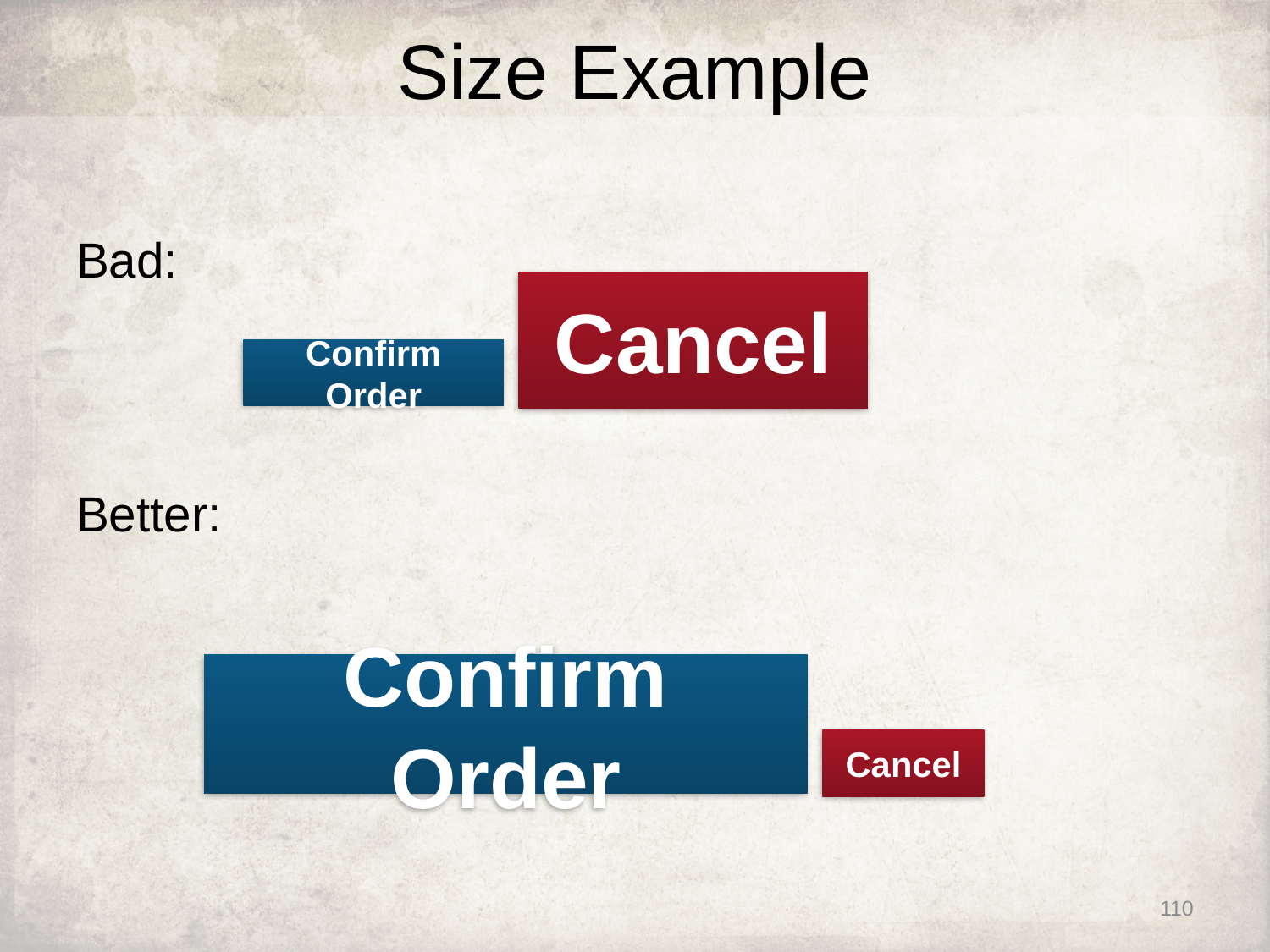

# Size Example
Bad:
Cancel
Confirm Order
Better:
Confirm Order
Cancel
110